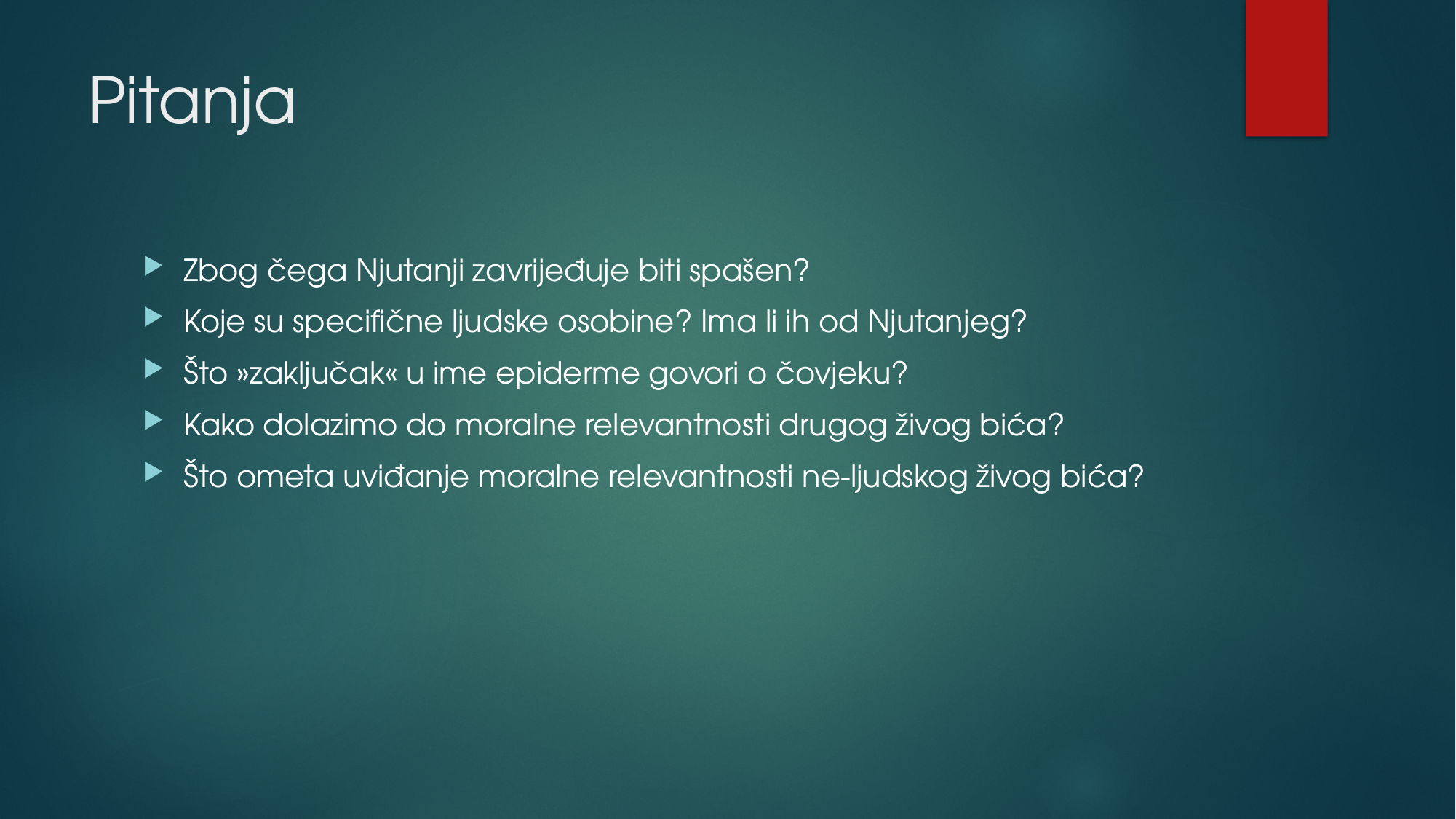

# Pitanja
Zbog čega Njutanji zavrijeđuje biti spašen?
Koje su specifične ljudske osobine? Ima li ih od Njutanjeg?
Što »zaključak« u ime epiderme govori o čovjeku?
Kako dolazimo do moralne relevantnosti drugog živog bića?
Što ometa uviđanje moralne relevantnosti ne-ljudskog živog bića?